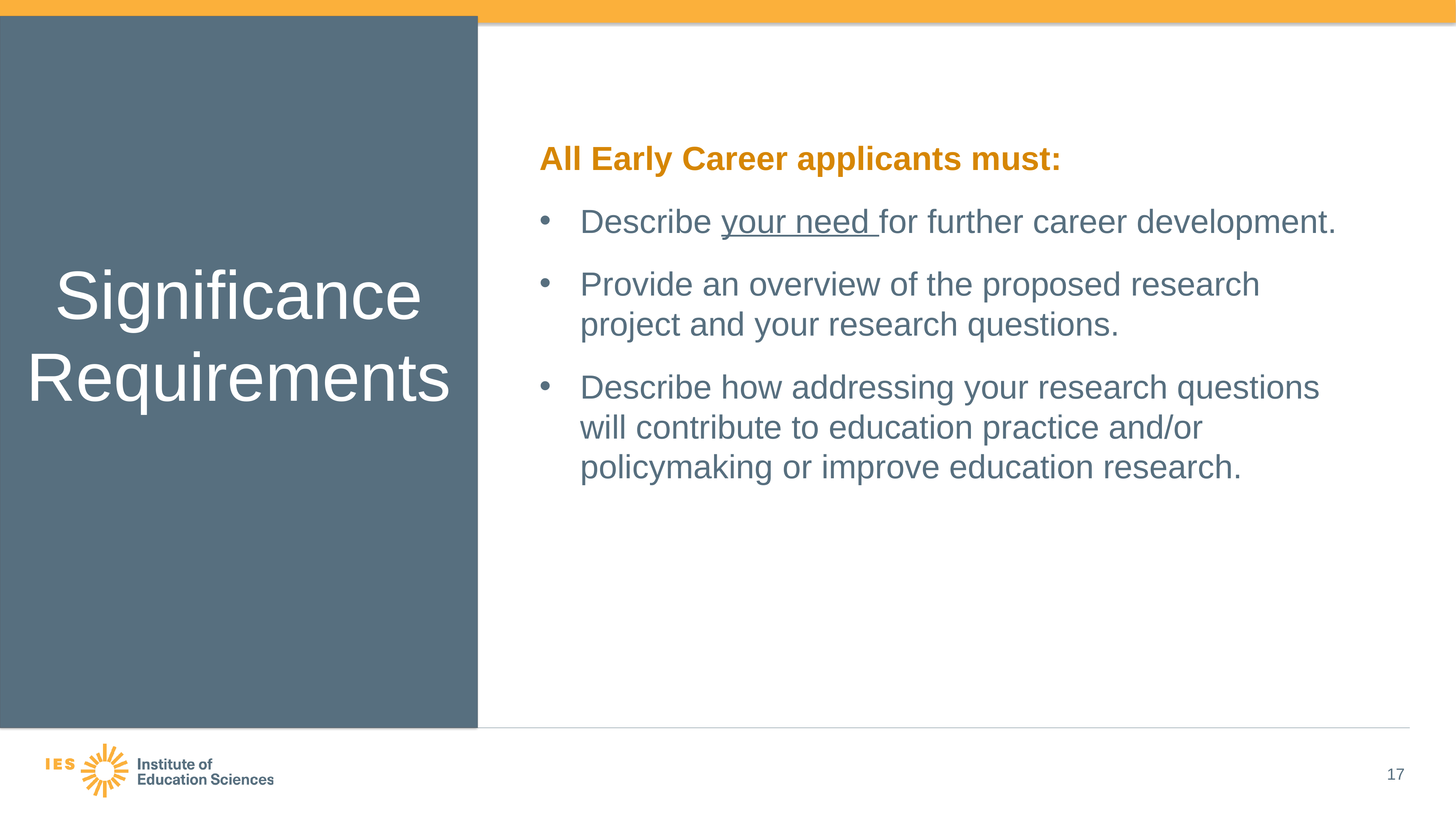

All Early Career applicants must:
Describe your need for further career development.
Provide an overview of the proposed research project and your research questions.
Describe how addressing your research questions will contribute to education practice and/or policymaking or improve education research.

# Significance Requirements
17